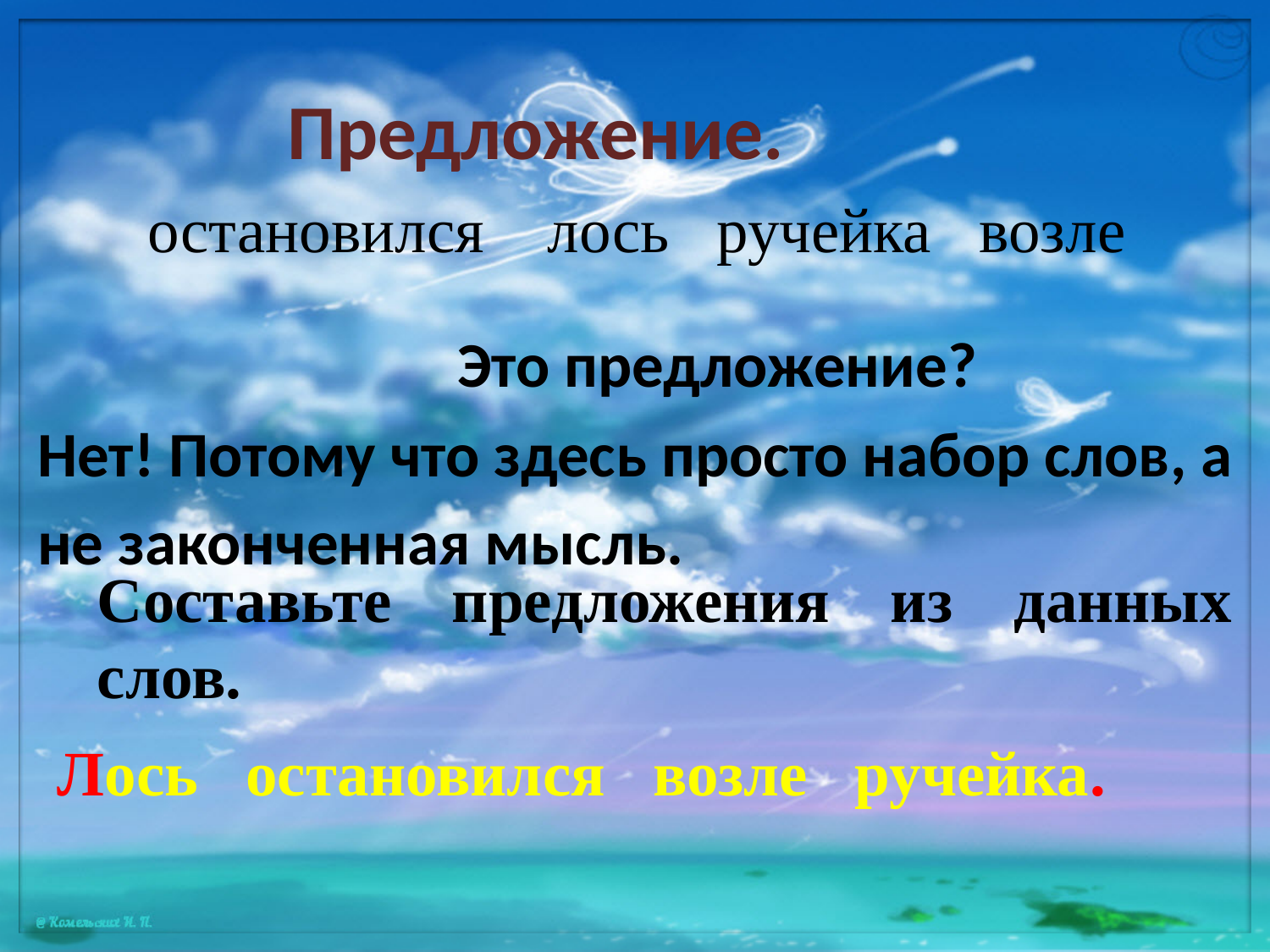

Предложение.
остановился    лось   ручейка   возле
Это предложение?
Нет! Потому что здесь просто набор слов, а не законченная мысль.
Составьте предложения из данных слов.
Лось   остановился   возле   ручейка.